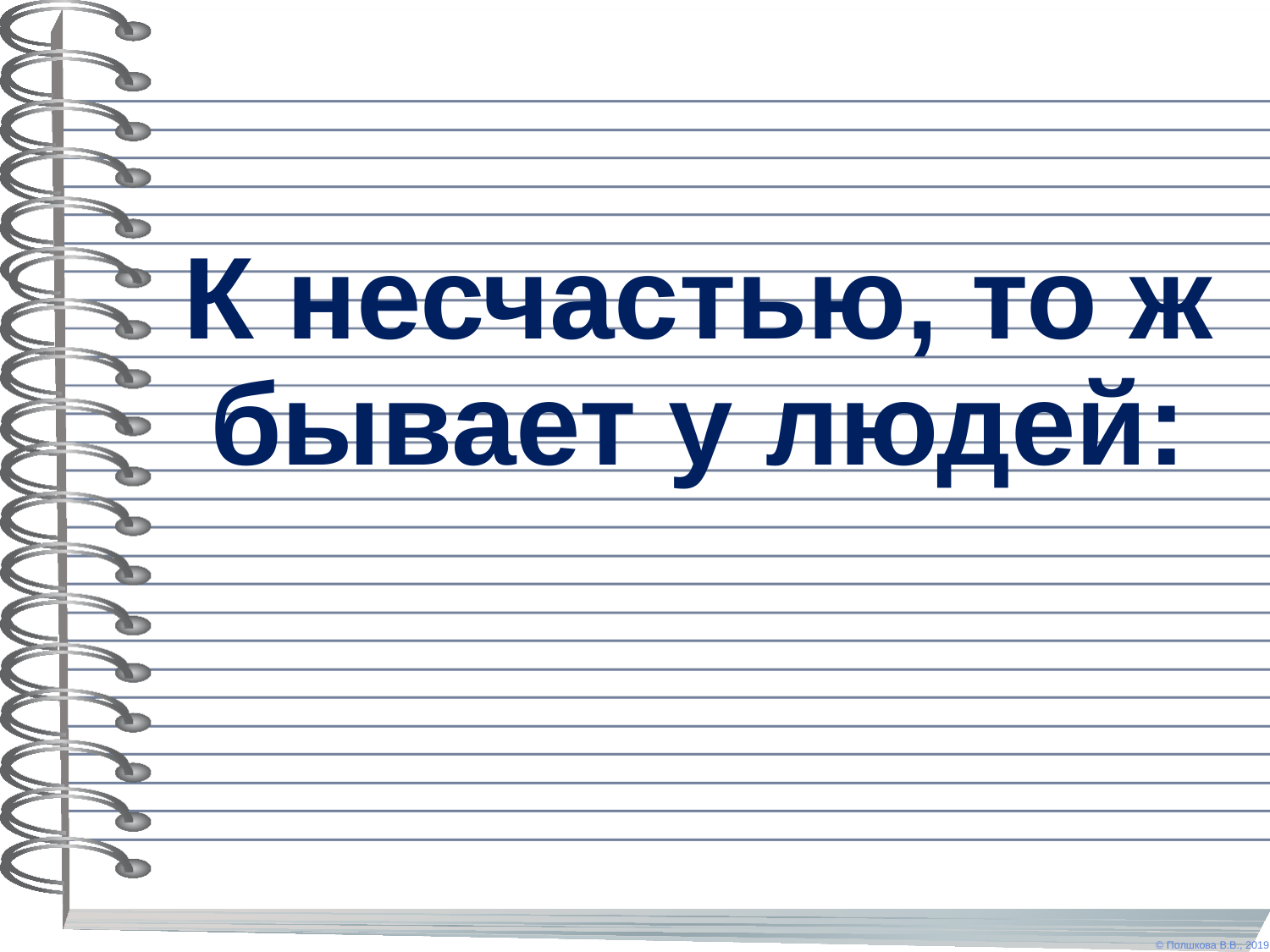

# К несчастью, то ж бывает у людей: